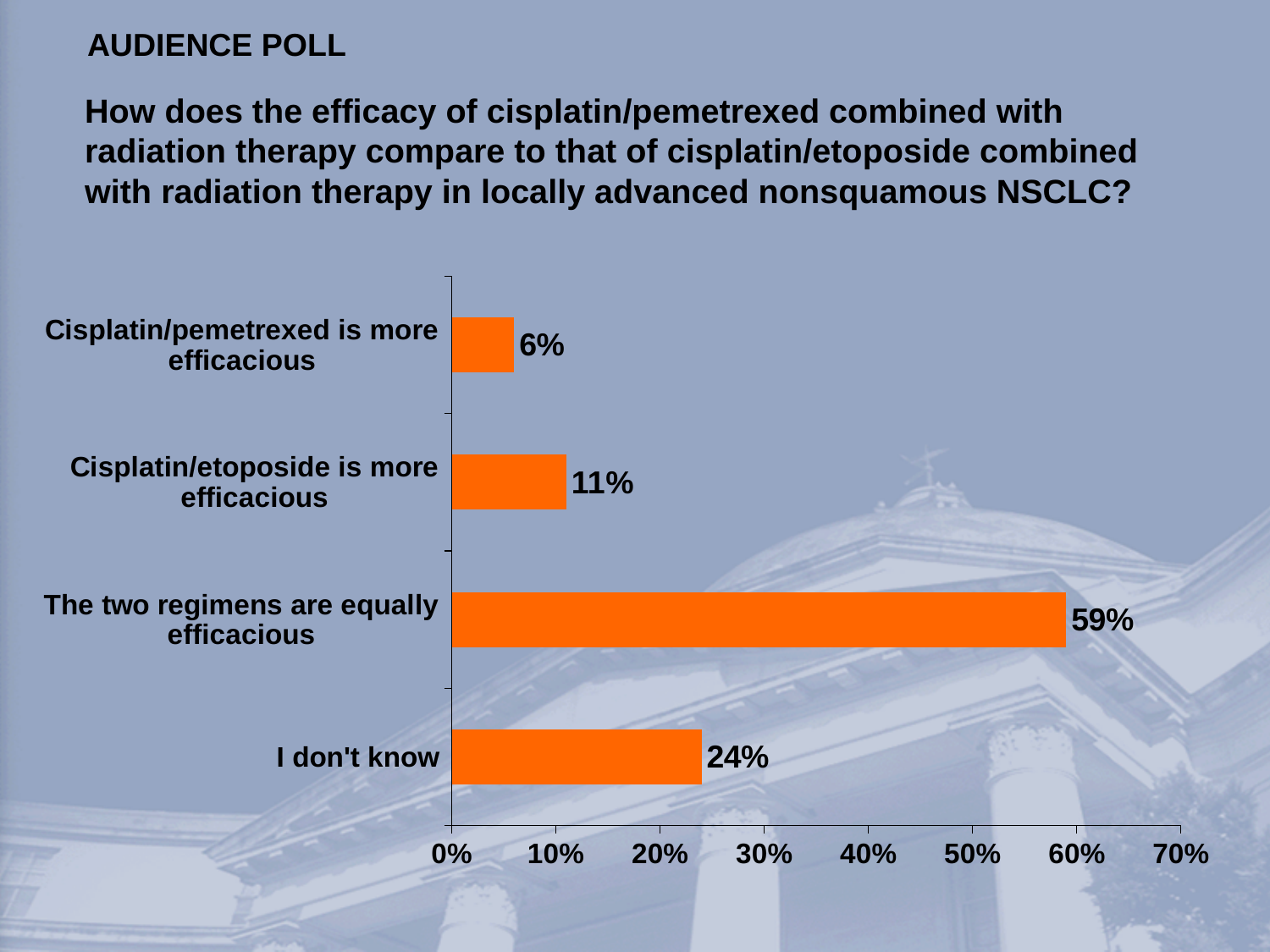

AUDIENCE POLL
How does the efficacy of cisplatin/pemetrexed combined with radiation therapy compare to that of cisplatin/etoposide combined with radiation therapy in locally advanced nonsquamous NSCLC?

### Chart

| Category | Series 1 |
|---|---|
| I don't know | 0.24 |
| The two regimens are equally efficacious | 0.59 |
| Cisplatin/etoposide is more efficacious | 0.11 |
| Cisplatin/pemetrexed is more efficacious | 0.06 |